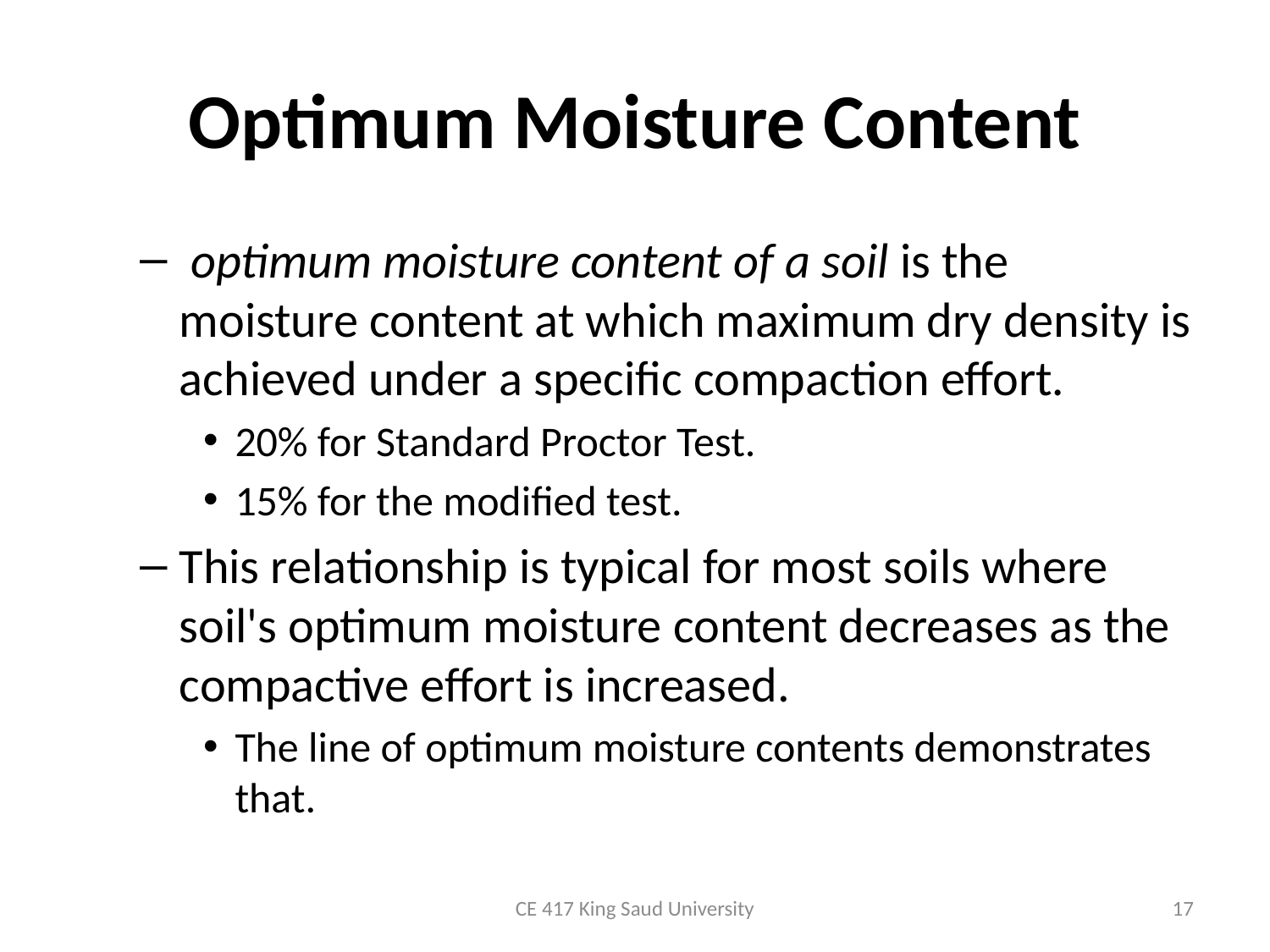

# Optimum Moisture Content
 optimum moisture content of a soil is the moisture content at which maximum dry density is achieved under a specific compaction effort.
20% for Standard Proctor Test.
15% for the modified test.
This relationship is typical for most soils where soil's optimum moisture content decreases as the compactive effort is increased.
The line of optimum moisture contents demonstrates that.
CE 417 King Saud University
17